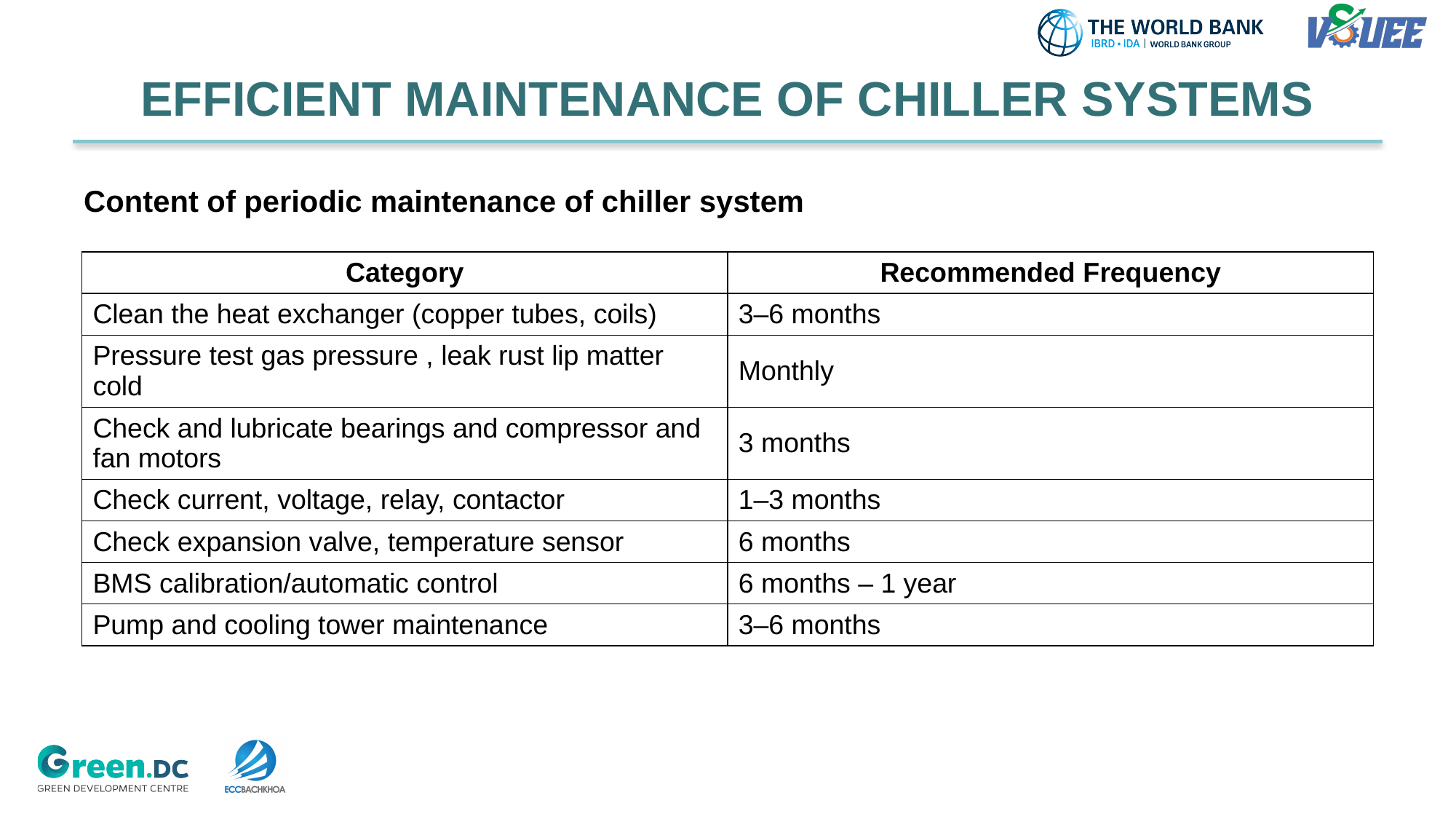

EFFICIENT MAINTENANCE OF CHILLER SYSTEMS

Content of periodic maintenance of chiller system
| Category | Recommended Frequency |
| --- | --- |
| Clean the heat exchanger (copper tubes, coils) | 3–6 months |
| Pressure test​ gas pressure , leak rust lip matter cold | Monthly |
| Check and lubricate bearings and compressor and fan motors | 3 months |
| Check current, voltage, relay, contactor | 1–3 months |
| Check expansion valve, temperature sensor | 6 months |
| BMS calibration/automatic control | 6 months – 1 year |
| Pump and cooling tower maintenance | 3–6 months |